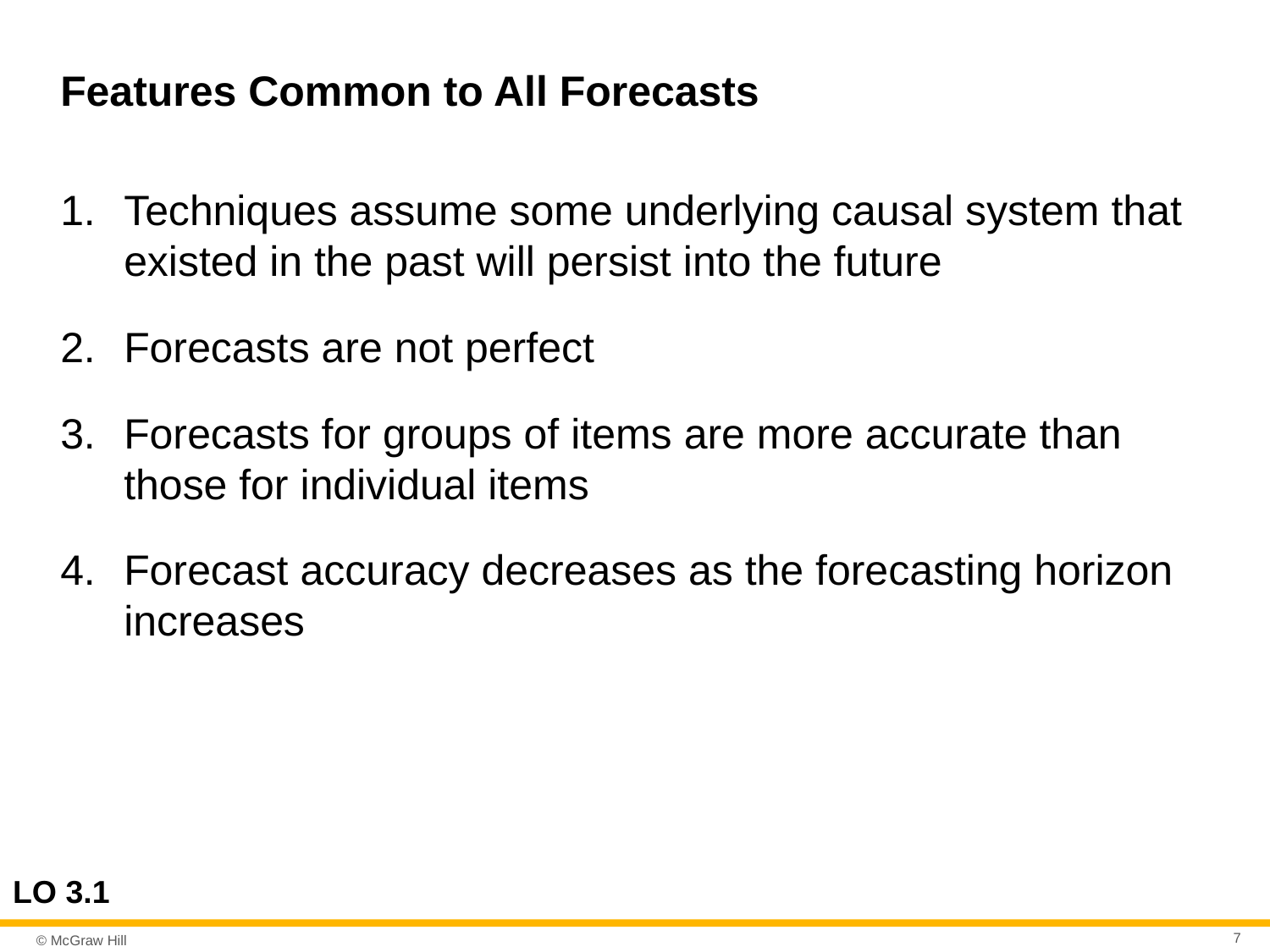

# Features Common to All Forecasts
Techniques assume some underlying causal system that existed in the past will persist into the future
Forecasts are not perfect
Forecasts for groups of items are more accurate than those for individual items
Forecast accuracy decreases as the forecasting horizon increases
LO 3.1